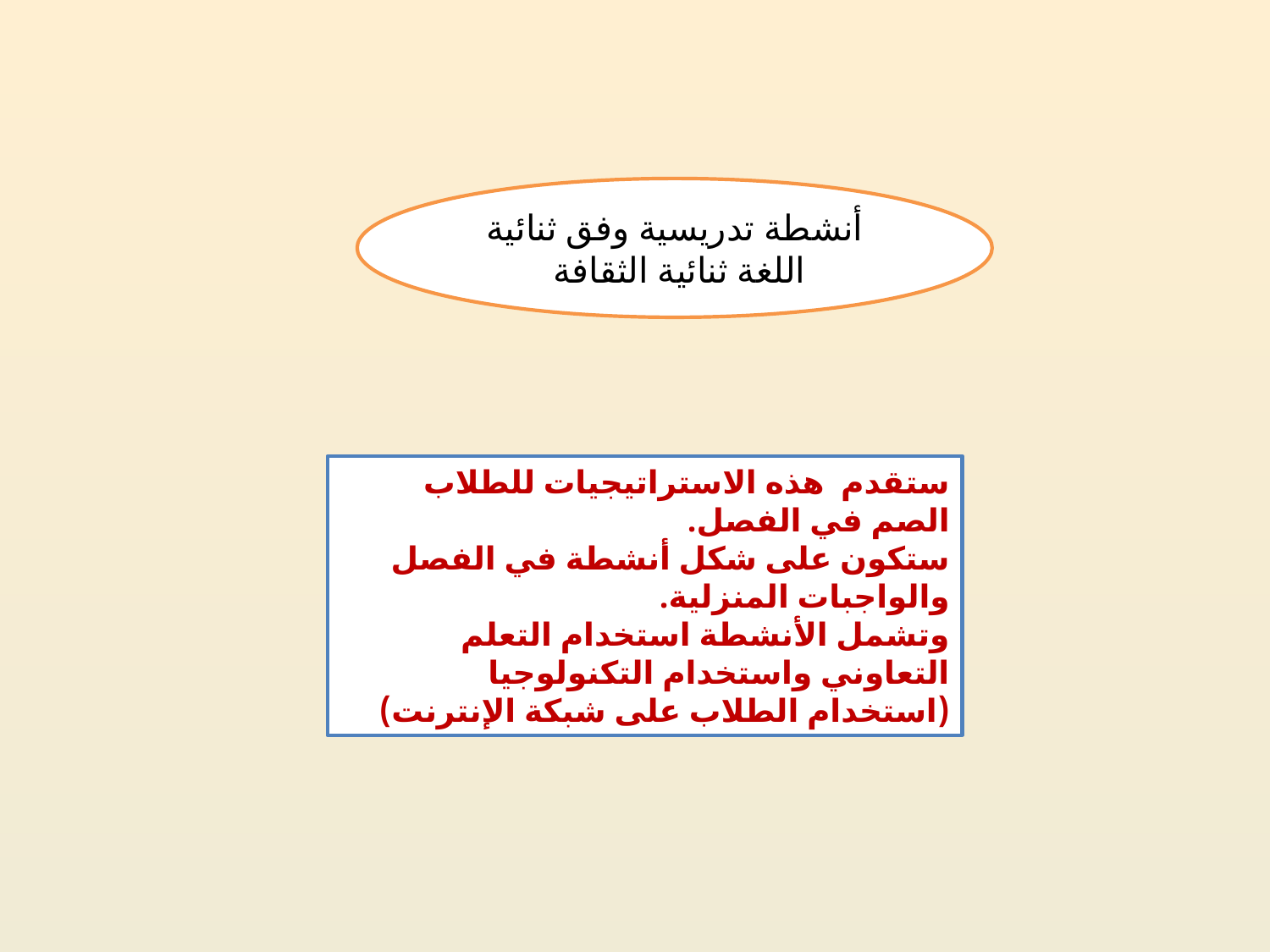

أنشطة تدريسية وفق ثنائية اللغة ثنائية الثقافة
ستقدم  هذه الاستراتيجيات للطلاب الصم في الفصل.
ستكون على شكل أنشطة في الفصل والواجبات المنزلية.
وتشمل الأنشطة استخدام التعلم التعاوني واستخدام التكنولوجيا (استخدام الطلاب على شبكة الإنترنت)